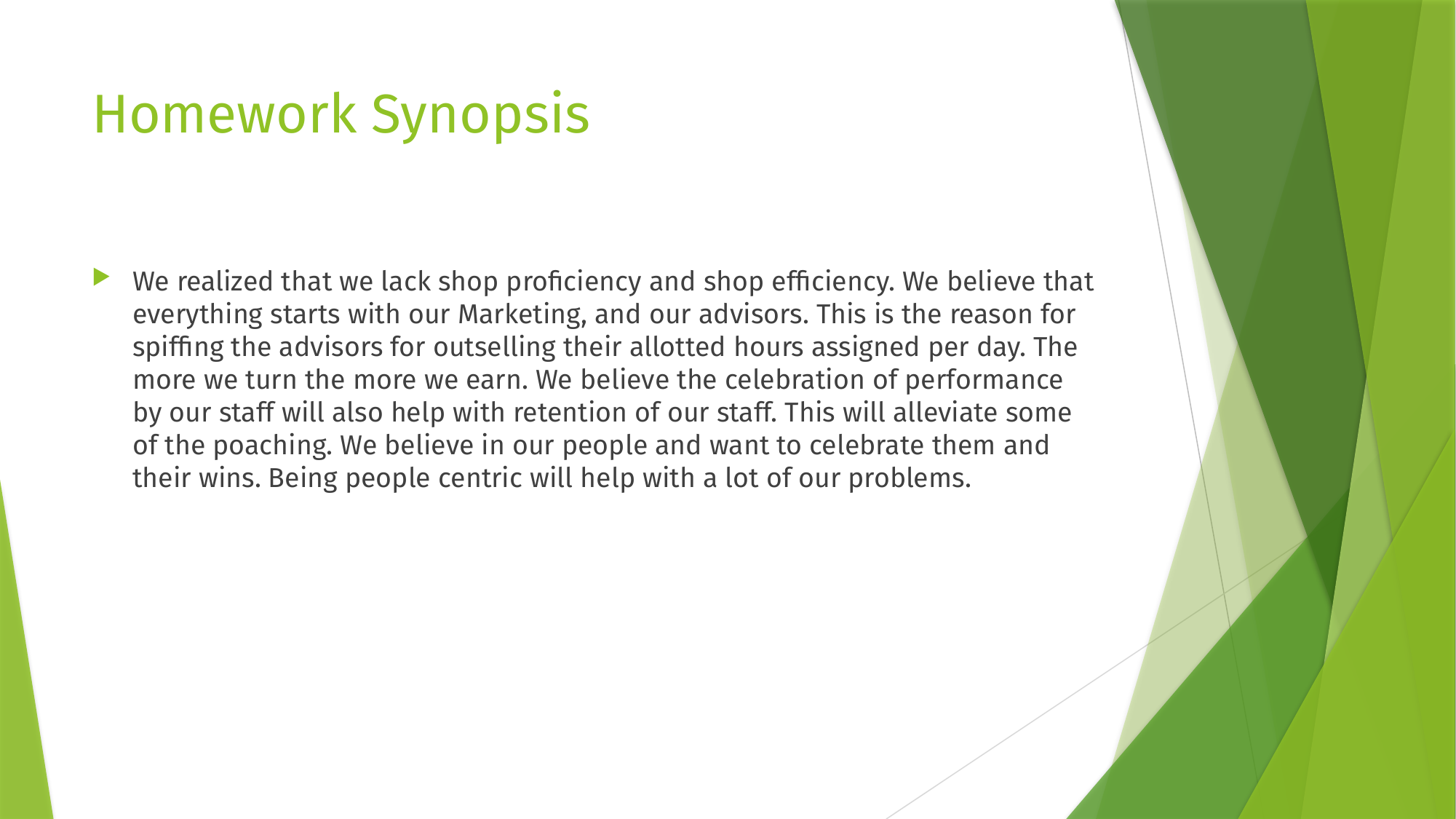

# Homework Synopsis
We realized that we lack shop proficiency and shop efficiency. We believe that everything starts with our Marketing, and our advisors. This is the reason for spiffing the advisors for outselling their allotted hours assigned per day. The more we turn the more we earn. We believe the celebration of performance by our staff will also help with retention of our staff. This will alleviate some of the poaching. We believe in our people and want to celebrate them and their wins. Being people centric will help with a lot of our problems.